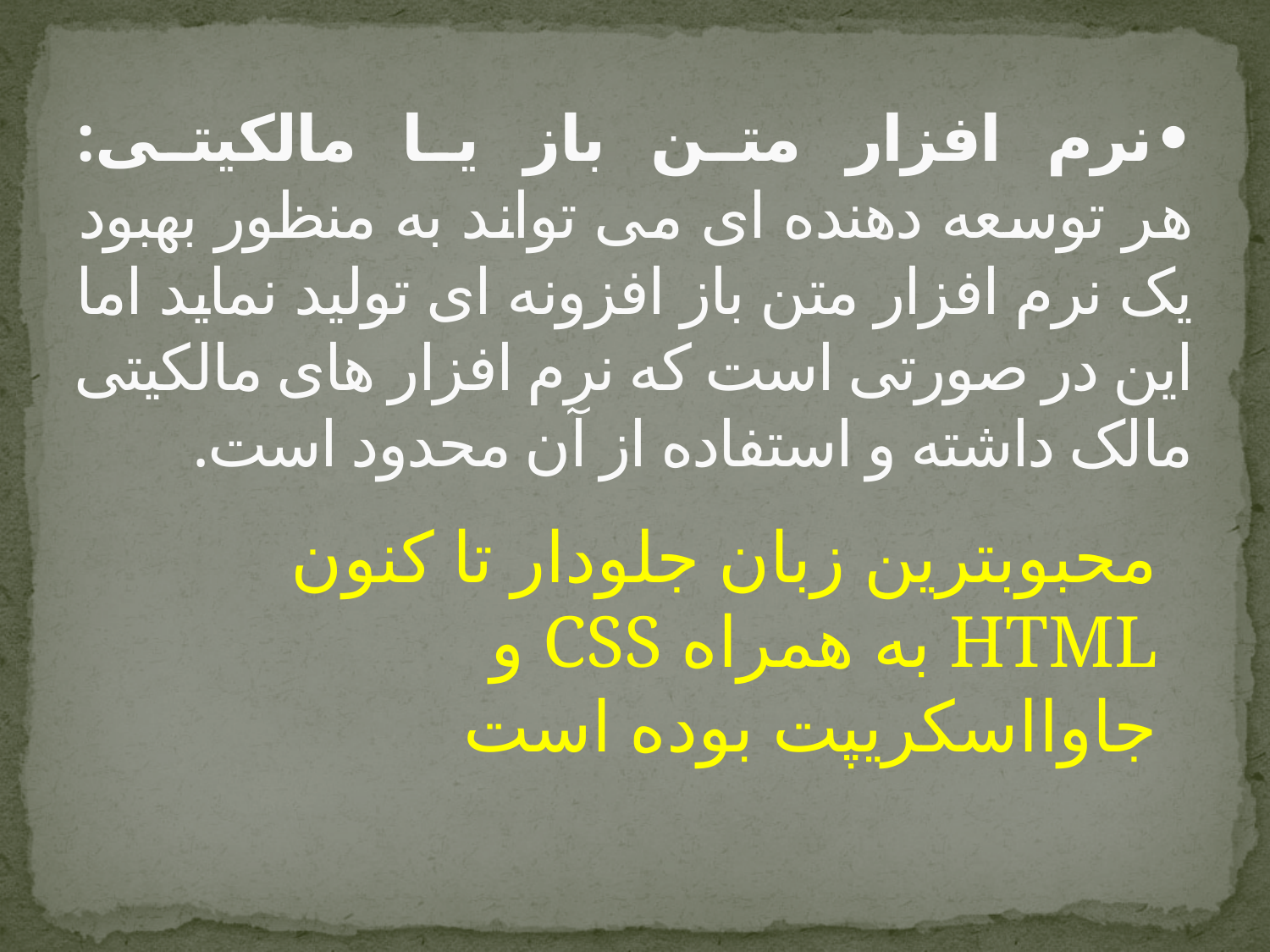

# •نرم افزار متن باز یا مالکیتی: هر توسعه دهنده ای می تواند به منظور بهبود یک نرم افزار متن باز افزونه ای تولید نماید اما این در صورتی است که نرم افزار های مالکیتی مالک داشته و استفاده از آن محدود است.
محبوبترین زبان جلودار تا کنون HTML به همراه CSS و جاوااسکریپت بوده است